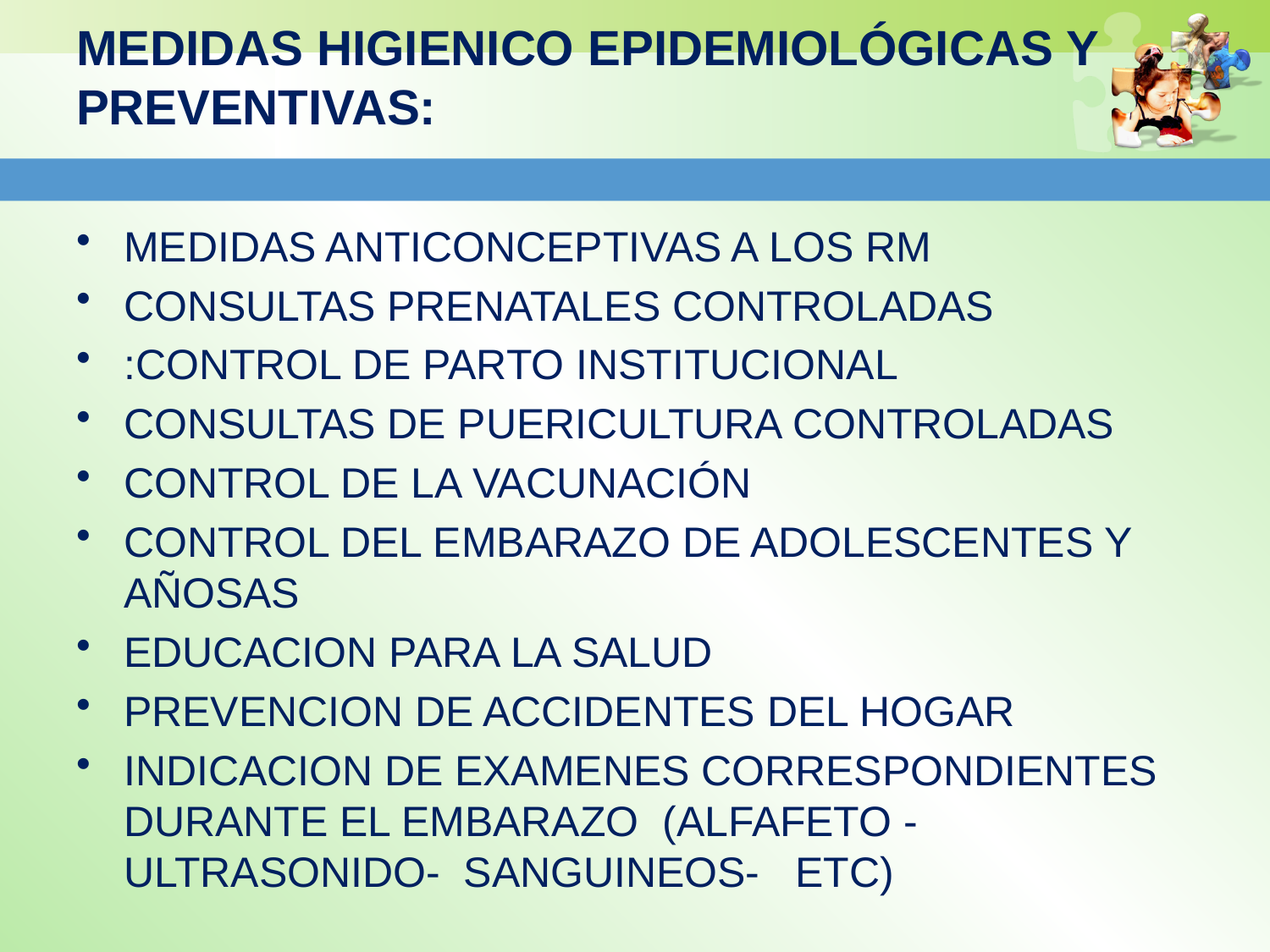

# MEDIDAS HIGIENICO EPIDEMIOLÓGICAS Y PREVENTIVAS:
MEDIDAS ANTICONCEPTIVAS A LOS RM
CONSULTAS PRENATALES CONTROLADAS
:CONTROL DE PARTO INSTITUCIONAL
CONSULTAS DE PUERICULTURA CONTROLADAS
CONTROL DE LA VACUNACIÓN
CONTROL DEL EMBARAZO DE ADOLESCENTES Y AÑOSAS
EDUCACION PARA LA SALUD
PREVENCION DE ACCIDENTES DEL HOGAR
INDICACION DE EXAMENES CORRESPONDIENTES DURANTE EL EMBARAZO  (ALFAFETO -   ULTRASONIDO-  SANGUINEOS-   ETC)